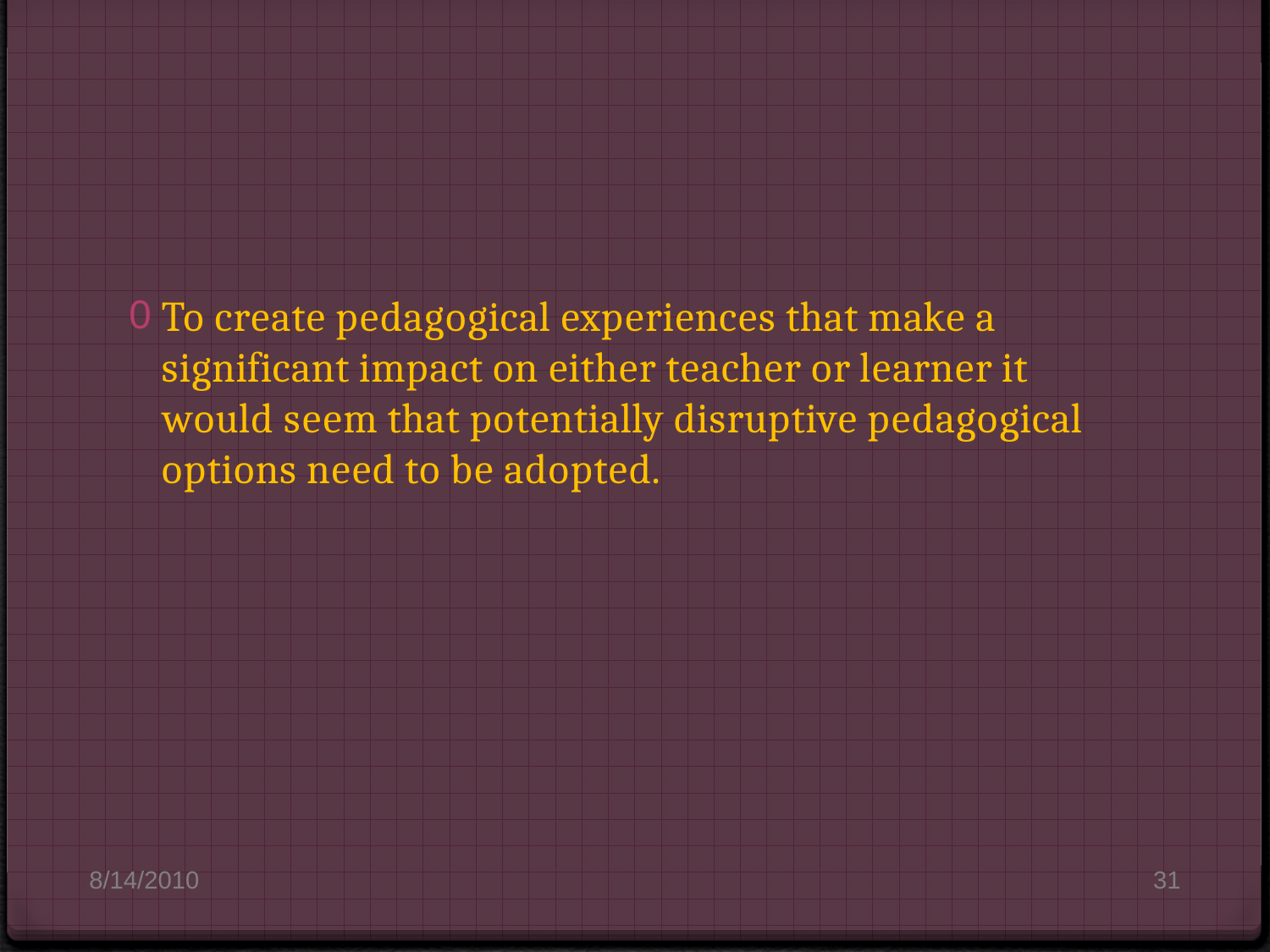

#
To create pedagogical experiences that make a significant impact on either teacher or learner it would seem that potentially disruptive pedagogical options need to be adopted.
8/14/2010

31